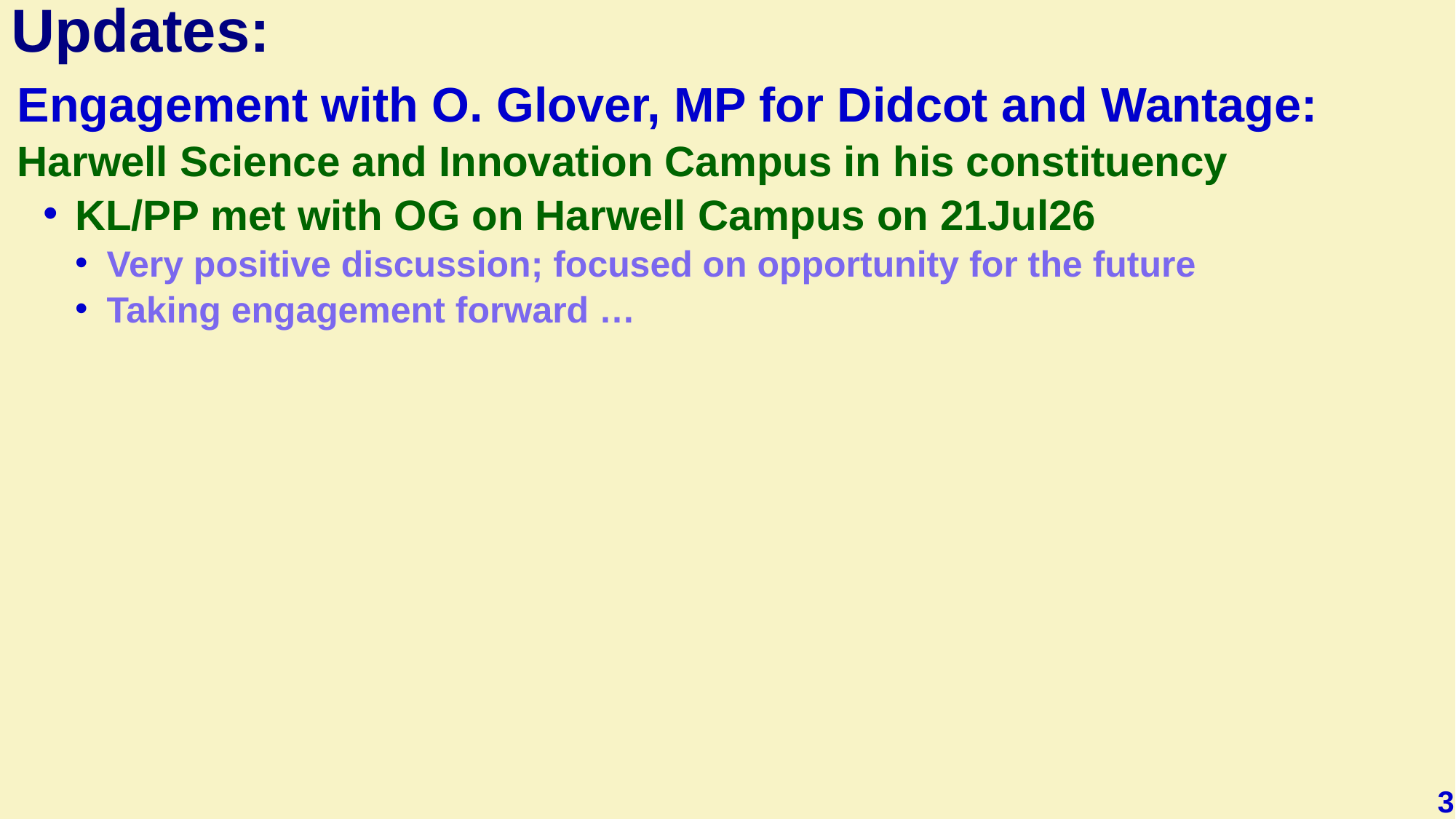

# Updates:
Engagement with O. Glover, MP for Didcot and Wantage:
Harwell Science and Innovation Campus in his constituency
KL/PP met with OG on Harwell Campus on 21Jul26
Very positive discussion; focused on opportunity for the future
Taking engagement forward …
3